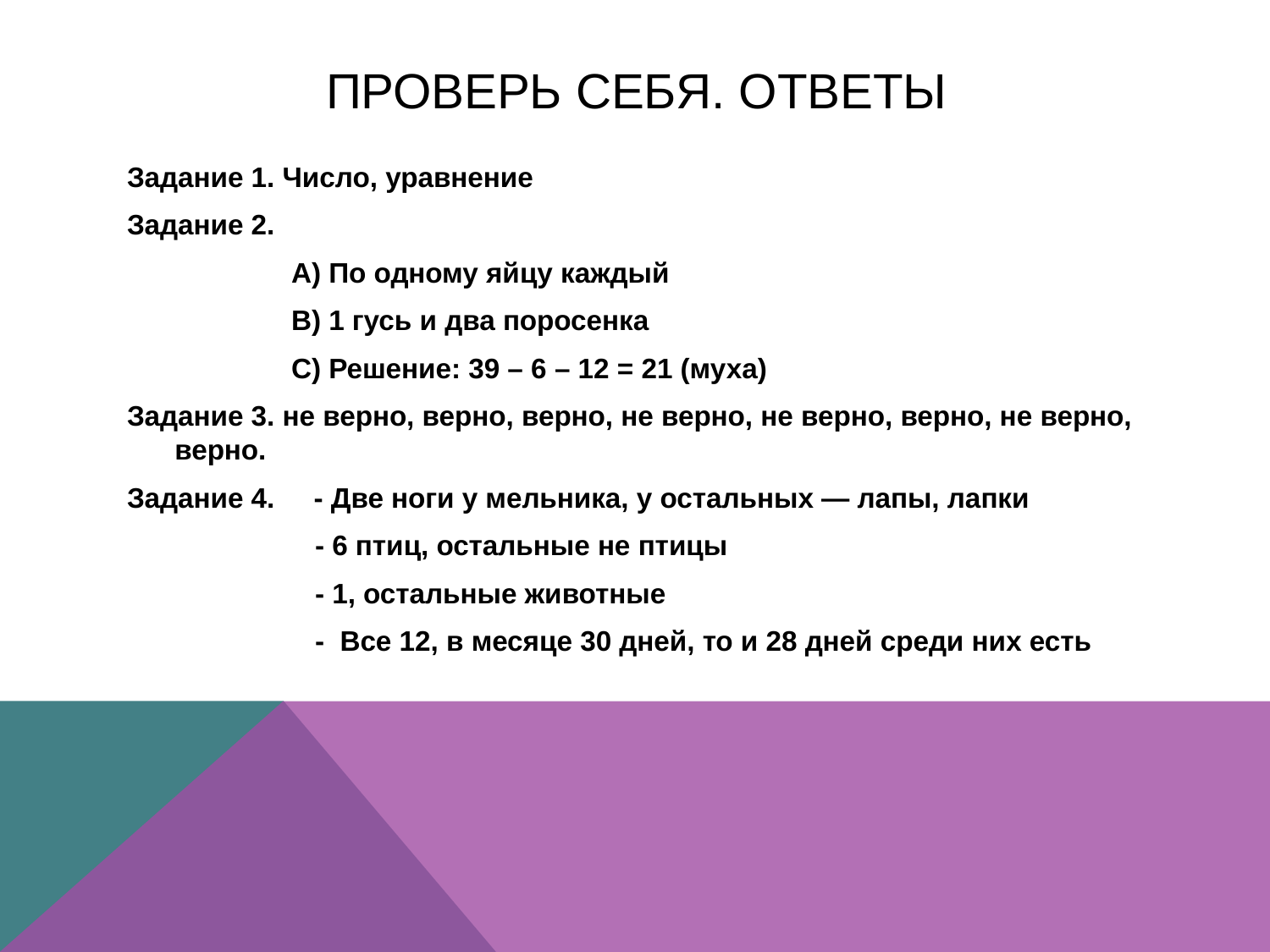

# ПРОВЕРЬ СЕБЯ. ответы
Задание 1. Число, уравнение
Задание 2.
                     А) По одному яйцу каждый
                     В) 1 гусь и два поросенка
                     С) Решение: 39 – 6 – 12 = 21 (муха)
Задание 3. не верно, верно, верно, не верно, не верно, верно, не верно, верно.
Задание 4.     - Две ноги у мельника, у остальных — лапы, лапки
                        - 6 птиц, остальные не птицы
                        - 1, остальные животные
                        -  Все 12, в месяце 30 дней, то и 28 дней среди них есть